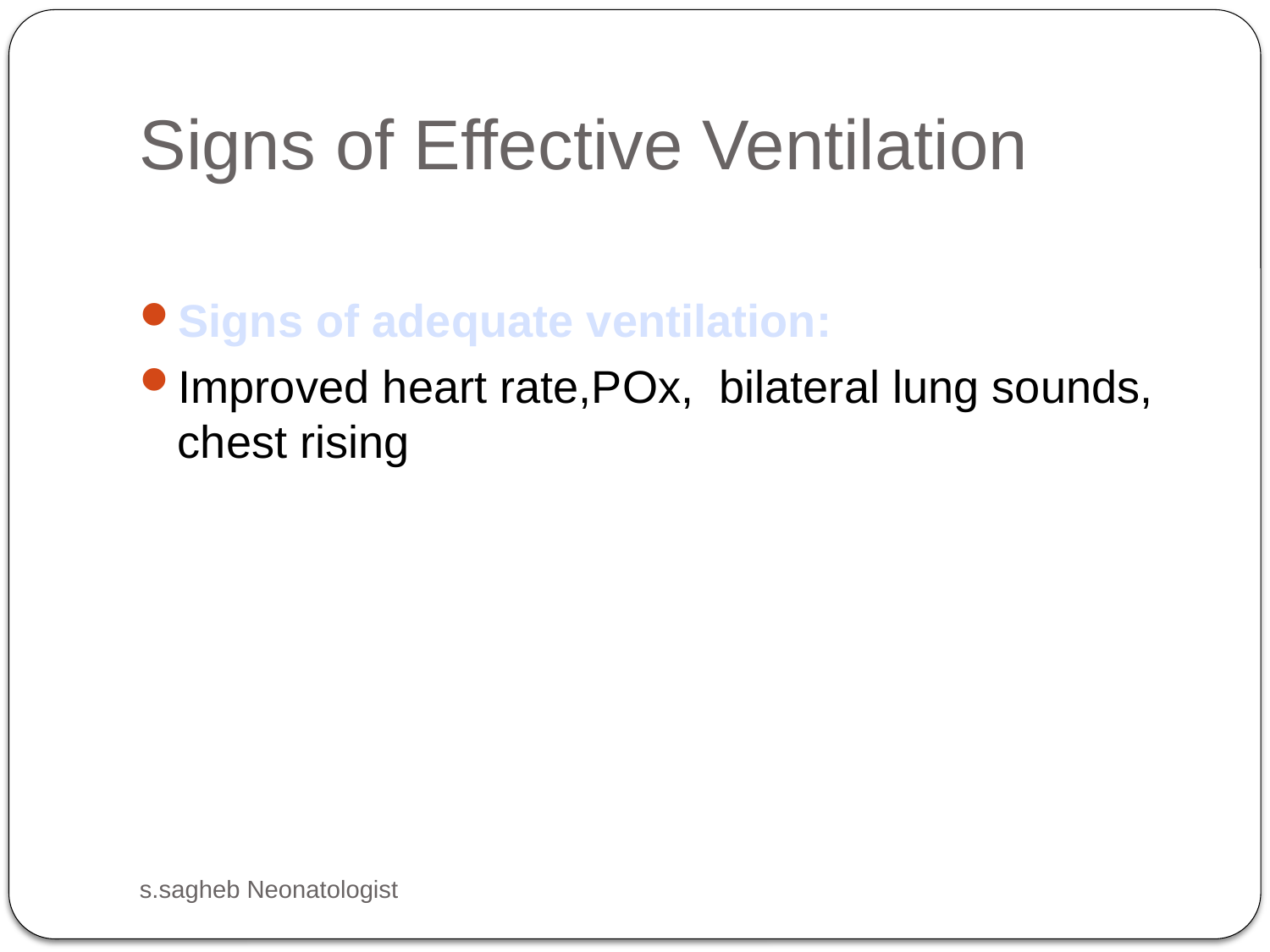

# Signs of Effective Ventilation
Signs of adequate ventilation:
Improved heart rate,POx,  bilateral lung sounds, chest rising

s.sagheb Neonatologist